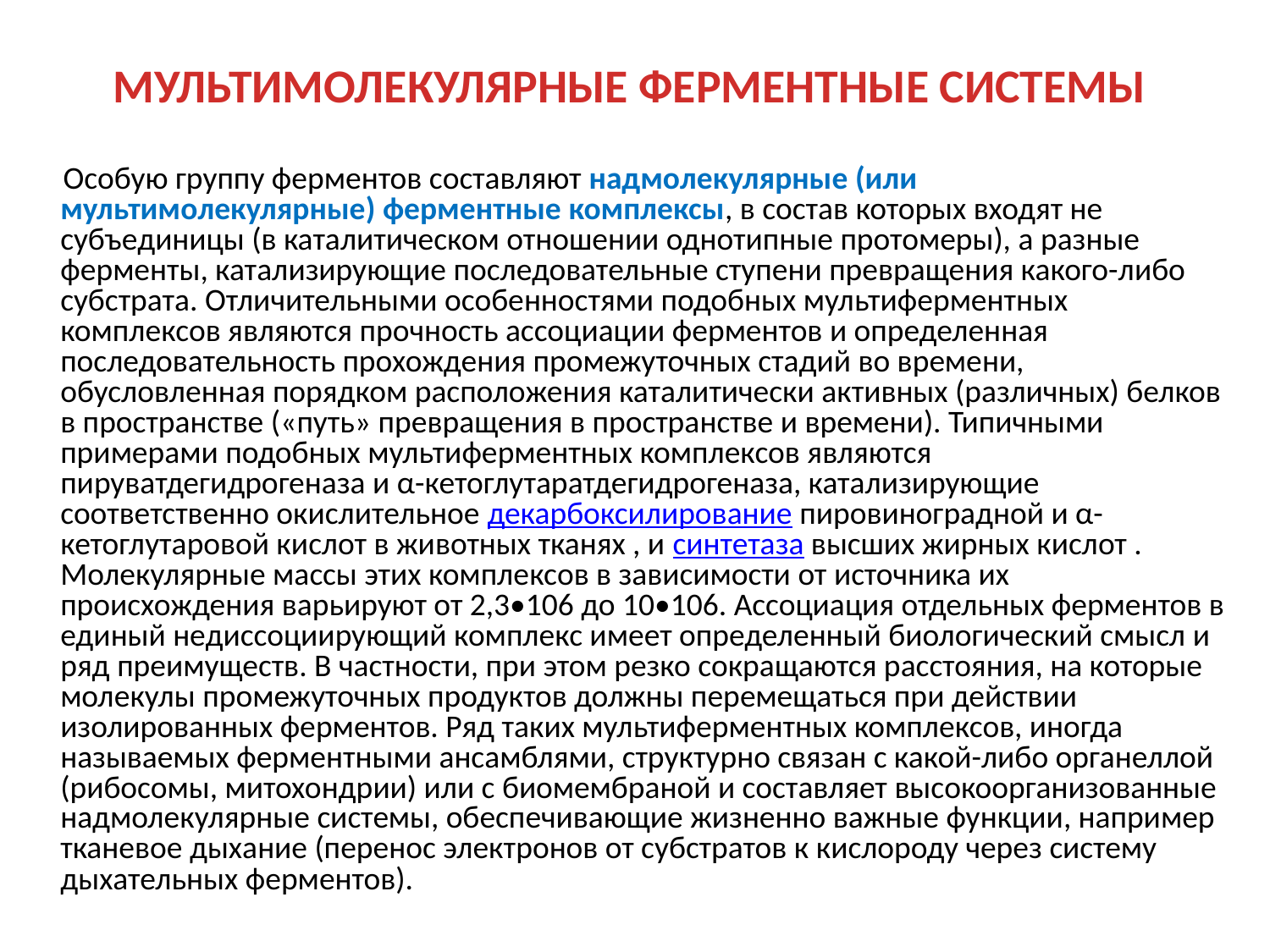

# МУЛЬТИМОЛЕКУЛЯРНЫЕ ФЕРМЕНТНЫЕ СИСТЕМЫ
       Особую группу ферментов составляют надмолекулярные (или мультимолекулярные) ферментные комплексы, в состав которых входят не субъединицы (в каталитическом отношении однотипные протомеры), а разные ферменты, катализирующие последовательные ступени превращения какого-либо субстрата. Отличительными особенностями подобных мультиферментных комплексов являются прочность ассоциации ферментов и определенная последовательность прохождения промежуточных стадий во времени, обусловленная порядком расположения каталитически активных (различных) белков в пространстве («путь» превращения в пространстве и времени). Типичными примерами подобных мультиферментных комплексов являются пируватдегидрогеназа и α-кетоглутаратдегидрогеназа, катализирующие соответственно окислительное декарбоксилирование пировиноградной и α-кетоглутаровой кислот в животных тканях , и синтетаза высших жирных кислот . Молекулярные массы этих комплексов в зависимости от источника их происхождения варьируют от 2,3•106 до 10•106. Ассоциация отдельных ферментов в единый недиссоциирующий комплекс имеет определенный биологический смысл и ряд преимуществ. В частности, при этом резко сокращаются расстояния, на которые молекулы промежуточных продуктов должны перемещаться при действии изолированных ферментов. Ряд таких мультиферментных комплексов, иногда называемых ферментными ансамблями, структурно связан с какой-либо органеллой (рибосомы, митохондрии) или с биомембраной и составляет высокоорганизованные надмолекулярные системы, обеспечивающие жизненно важные функции, например тканевое дыхание (перенос электронов от субстратов к кислороду через систему дыхательных ферментов).